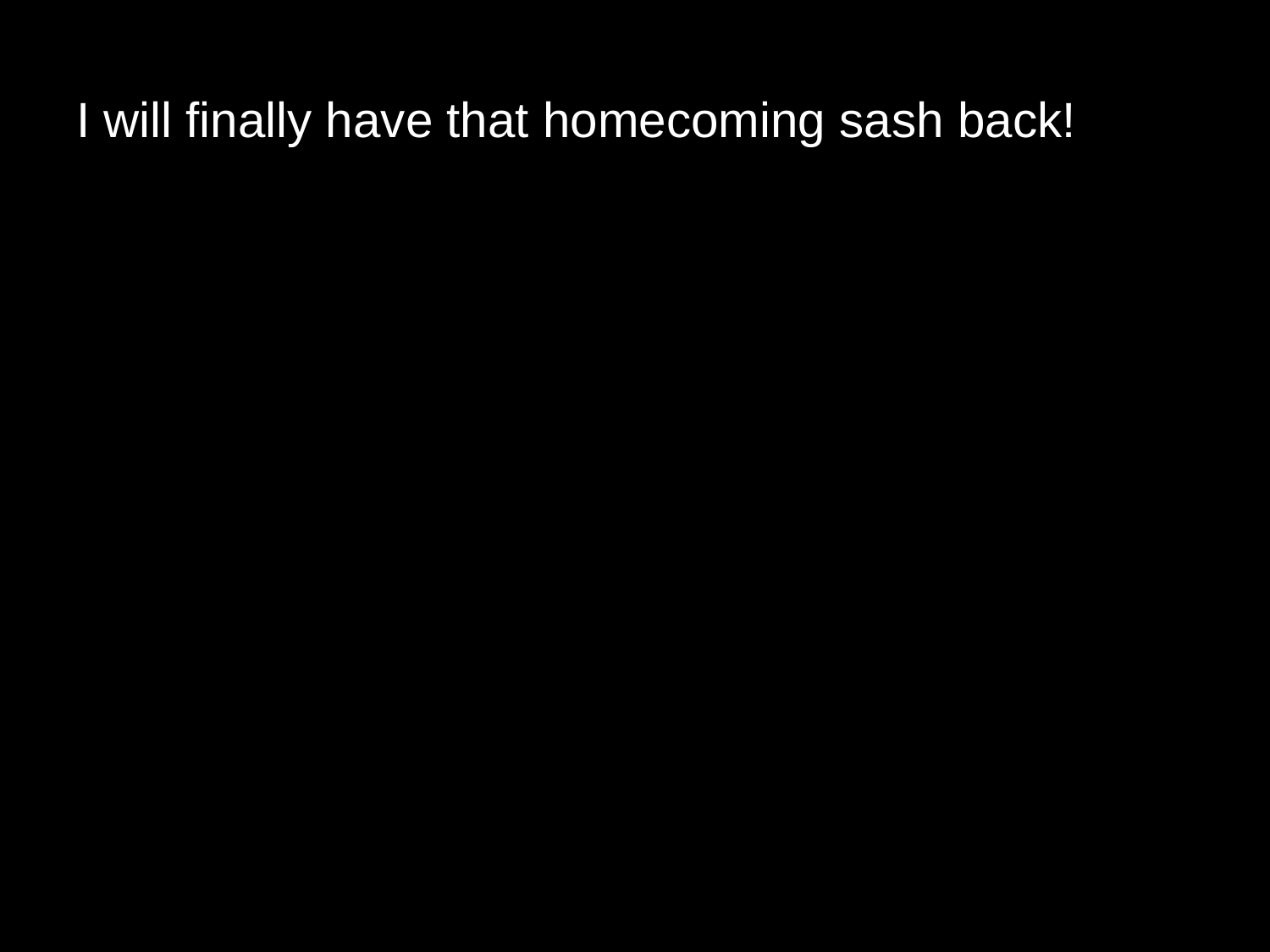

# I will finally have that homecoming sash back!